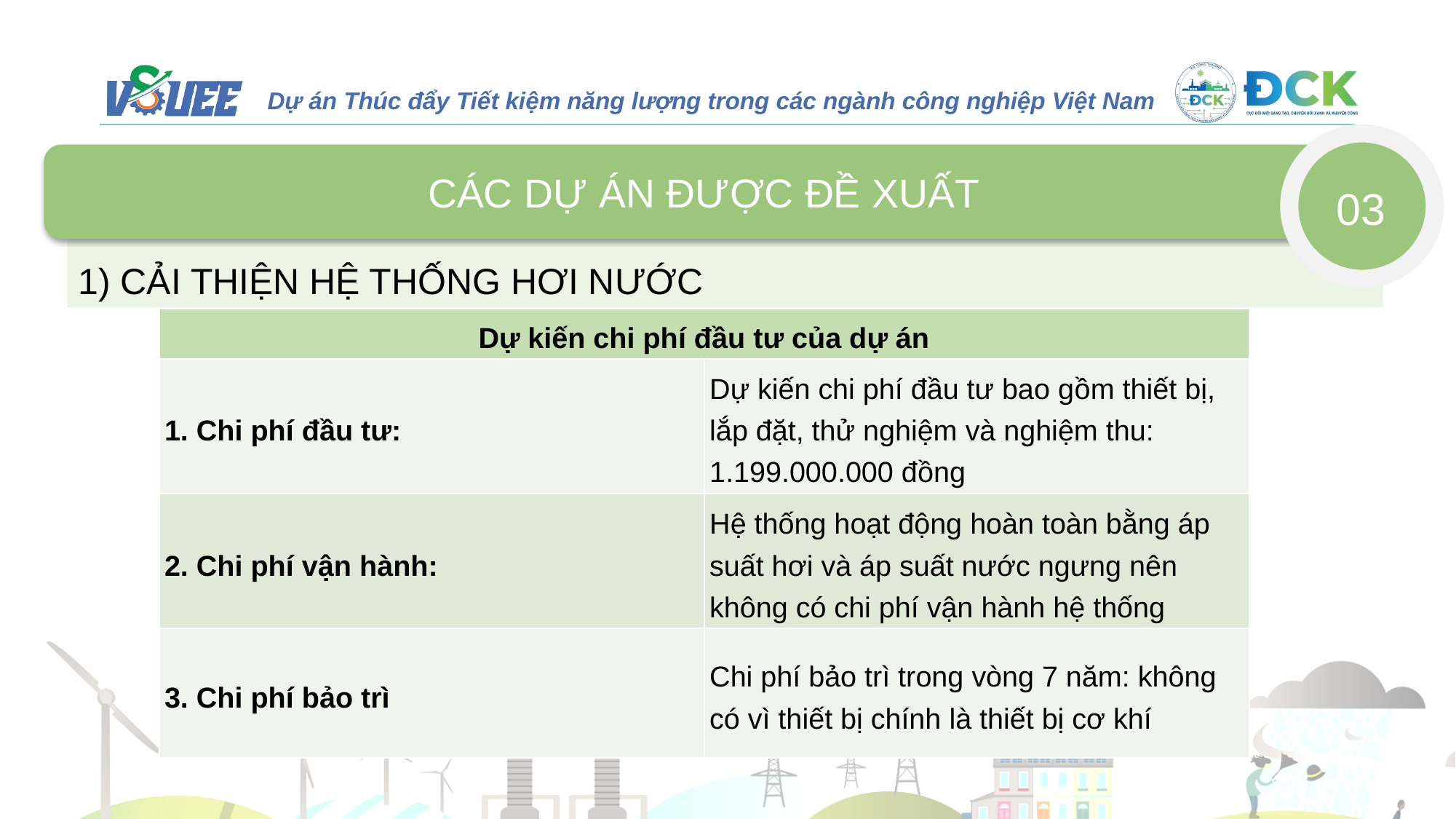

CÁC DỰ ÁN ĐƯỢC ĐỀ XUẤT
03
1) CẢI THIỆN HỆ THỐNG HƠI NƯỚC
| Dự kiến chi phí đầu tư của dự án |  |
| --- | --- |
| 1. Chi phí đầu tư: | Dự kiến chi phí đầu tư bao gồm thiết bị, lắp đặt, thử nghiệm và nghiệm thu: 1.199.000.000 đồng |
| 2. Chi phí vận hành: | Hệ thống hoạt động hoàn toàn bằng áp suất hơi và áp suất nước ngưng nên không có chi phí vận hành hệ thống |
| 3. Chi phí bảo trì | Chi phí bảo trì trong vòng 7 năm: không có vì thiết bị chính là thiết bị cơ khí |